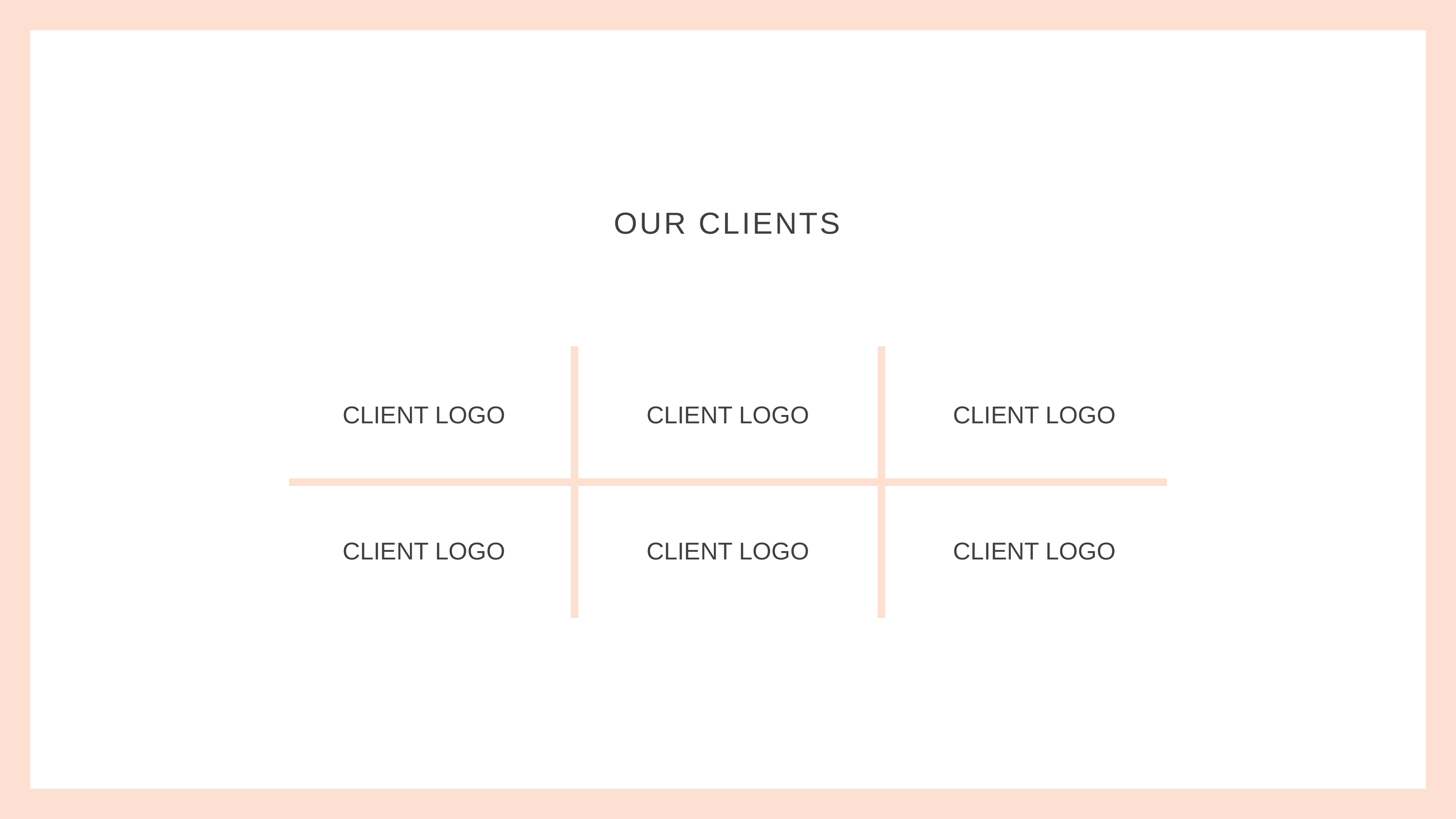

OUR CLIENTS
CLIENT LOGO
CLIENT LOGO
CLIENT LOGO
CLIENT LOGO
CLIENT LOGO
CLIENT LOGO